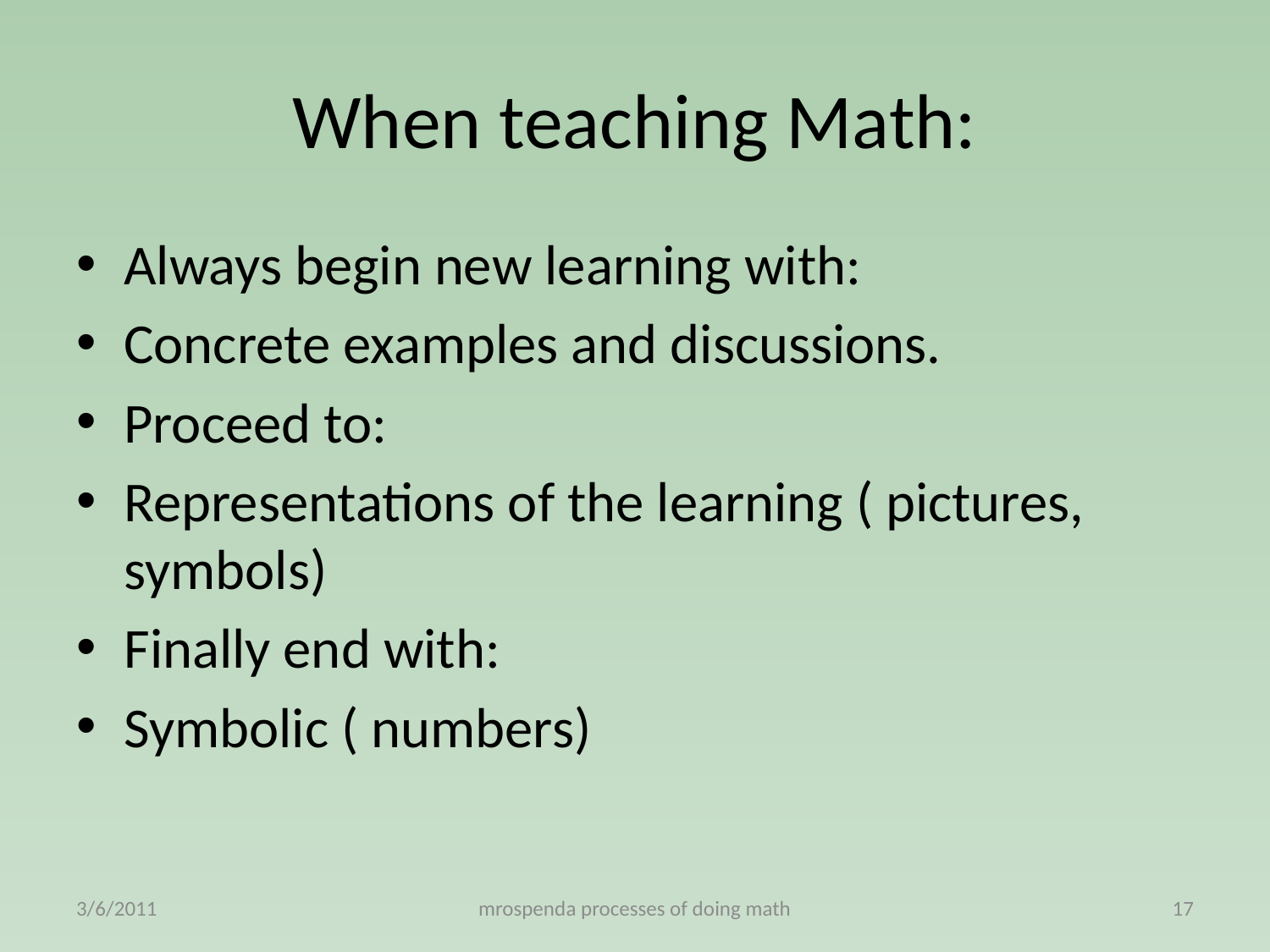

# When teaching Math:
Always begin new learning with:
Concrete examples and discussions.
Proceed to:
Representations of the learning ( pictures, symbols)
Finally end with:
Symbolic ( numbers)
3/6/2011
mrospenda processes of doing math
17